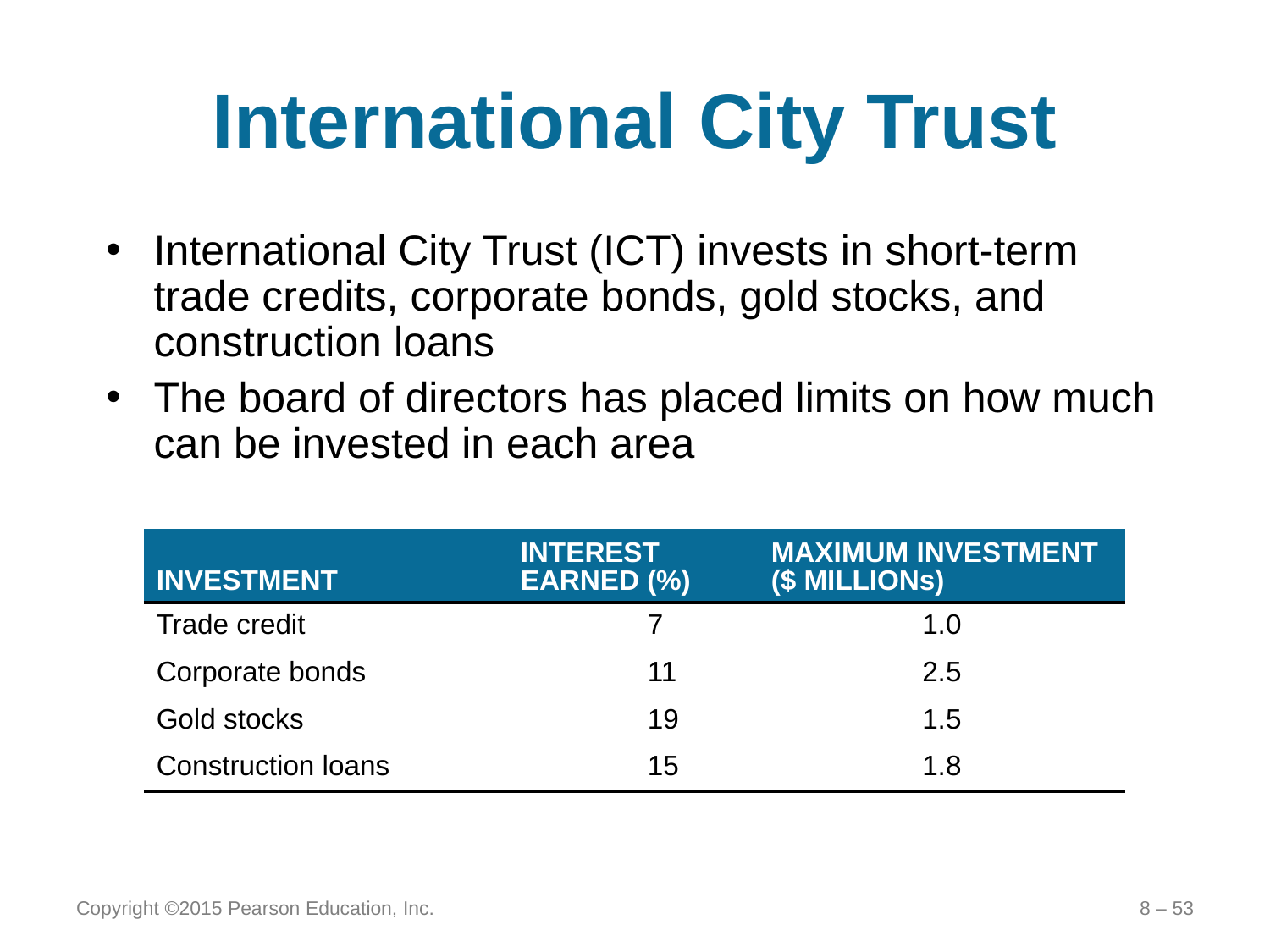

# International City Trust
International City Trust (ICT) invests in short-term trade credits, corporate bonds, gold stocks, and construction loans
The board of directors has placed limits on how much can be invested in each area
| INVESTMENT | INTEREST EARNED (%) | MAXIMUM INVESTMENT ($ MILLIONs) |
| --- | --- | --- |
| Trade credit | 7 | 1.0 |
| Corporate bonds | 11 | 2.5 |
| Gold stocks | 19 | 1.5 |
| Construction loans | 15 | 1.8 |
Copyright ©2015 Pearson Education, Inc.
8 – 53